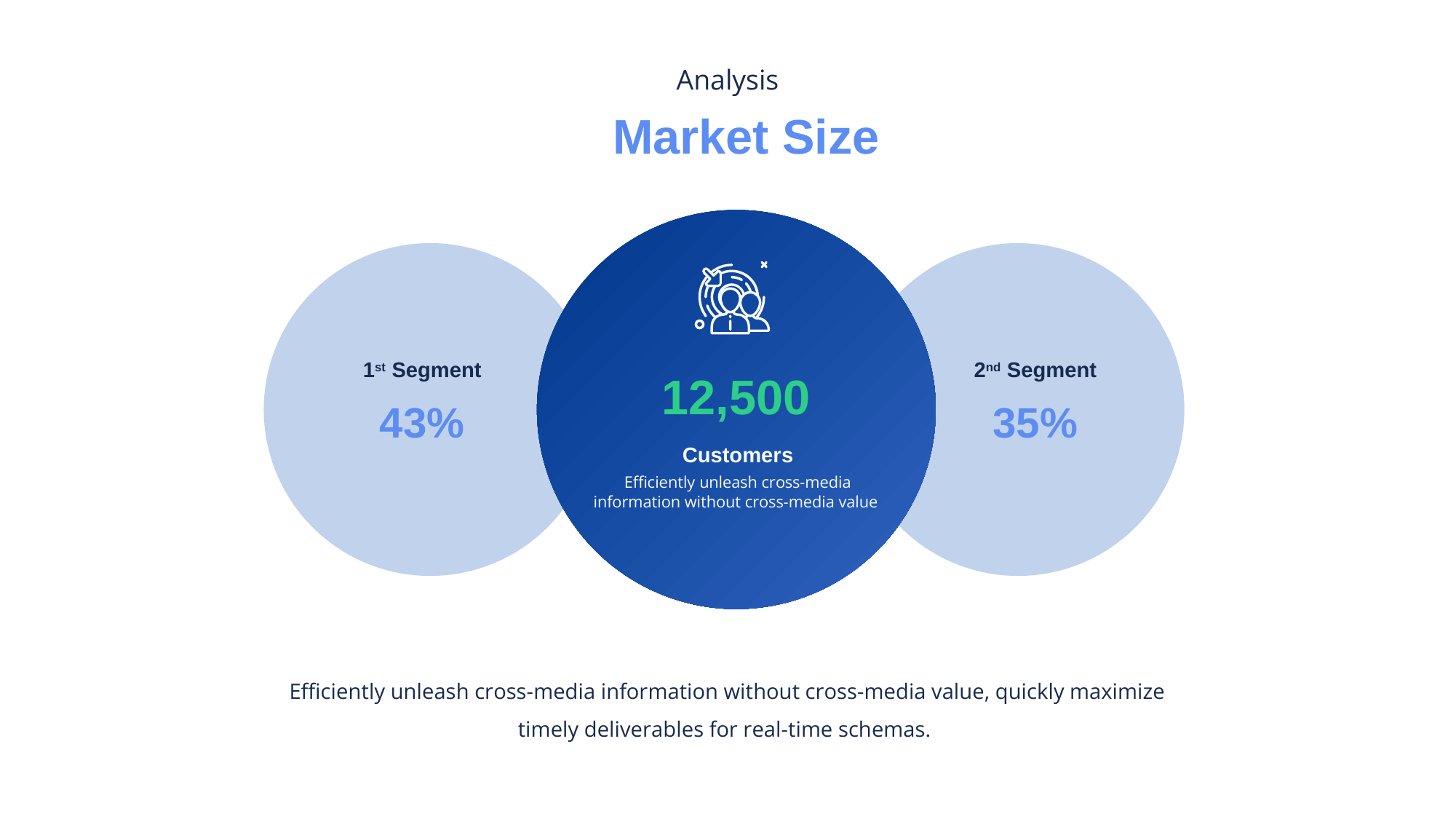

Analysis
Market Size

1st Segment
2nd Segment
12,500
43%
35%
Customers
Efficiently unleash cross-media information without cross-media value
Efficiently unleash cross-media information without cross-media value, quickly maximize timely deliverables for real-time schemas.